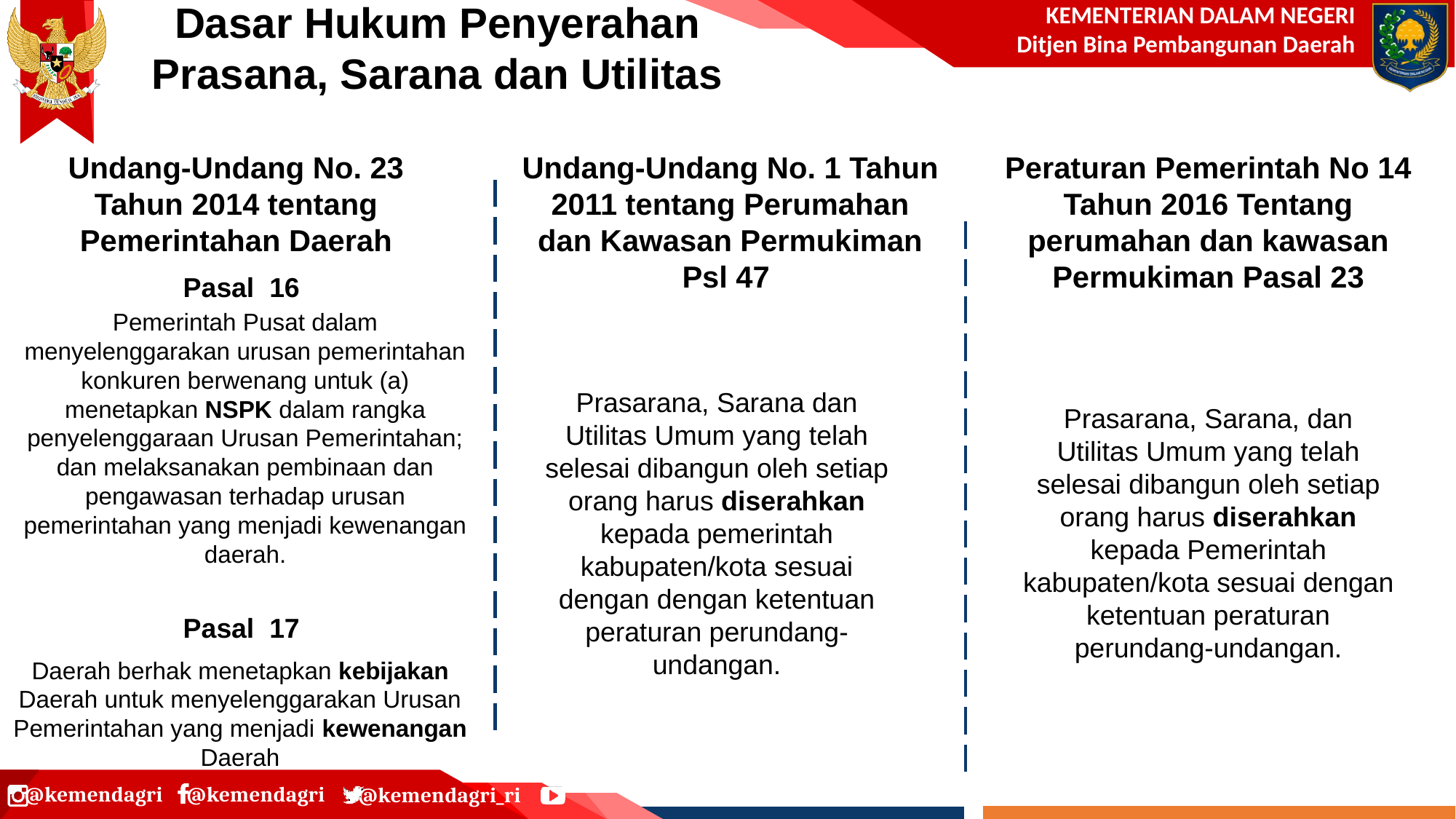

Dasar Hukum Penyerahan Prasana, Sarana dan Utilitas
Undang-Undang No. 23 Tahun 2014 tentang Pemerintahan Daerah
Undang-Undang No. 1 Tahun 2011 tentang Perumahan dan Kawasan Permukiman Psl 47
Peraturan Pemerintah No 14 Tahun 2016 Tentang perumahan dan kawasan Permukiman Pasal 23
Pasal  16
Pemerintah Pusat dalam menyelenggarakan urusan pemerintahan konkuren berwenang untuk (a) menetapkan NSPK dalam rangka penyelenggaraan Urusan Pemerintahan; dan melaksanakan pembinaan dan pengawasan terhadap urusan pemerintahan yang menjadi kewenangan daerah.
Prasarana, Sarana dan Utilitas Umum yang telah selesai dibangun oleh setiap orang harus diserahkan kepada pemerintah kabupaten/kota sesuai dengan dengan ketentuan peraturan perundang-undangan.
Prasarana, Sarana, dan Utilitas Umum yang telah selesai dibangun oleh setiap orang harus diserahkan kepada Pemerintah kabupaten/kota sesuai dengan ketentuan peraturan perundang-undangan.
Pasal  17
Daerah berhak menetapkan kebijakan Daerah untuk menyelenggarakan Urusan Pemerintahan yang menjadi kewenangan Daerah